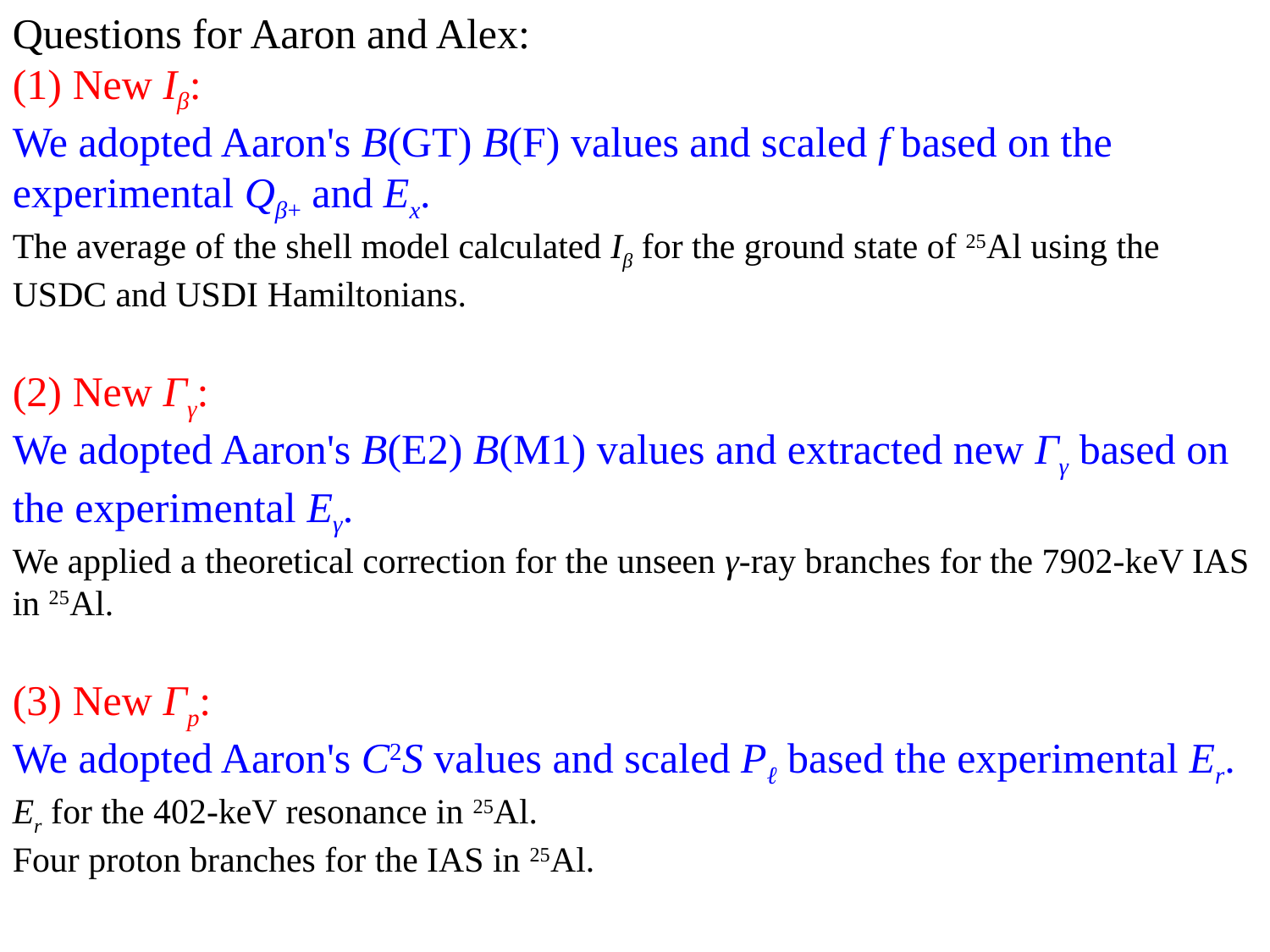

Questions for Aaron and Alex:
(1) New Iβ:
We adopted Aaron's B(GT) B(F) values and scaled f based on the experimental Qβ+ and Ex.
The average of the shell model calculated Iβ for the ground state of 25Al using the USDC and USDI Hamiltonians.

(2) New Γγ:
We adopted Aaron's B(E2) B(M1) values and extracted new Γγ based on the experimental Eγ.
We applied a theoretical correction for the unseen γ-ray branches for the 7902-keV IAS in 25Al.

(3) New Γp:
We adopted Aaron's C2S values and scaled Pℓ based the experimental Er.
Er for the 402-keV resonance in 25Al.
Four proton branches for the IAS in 25Al.